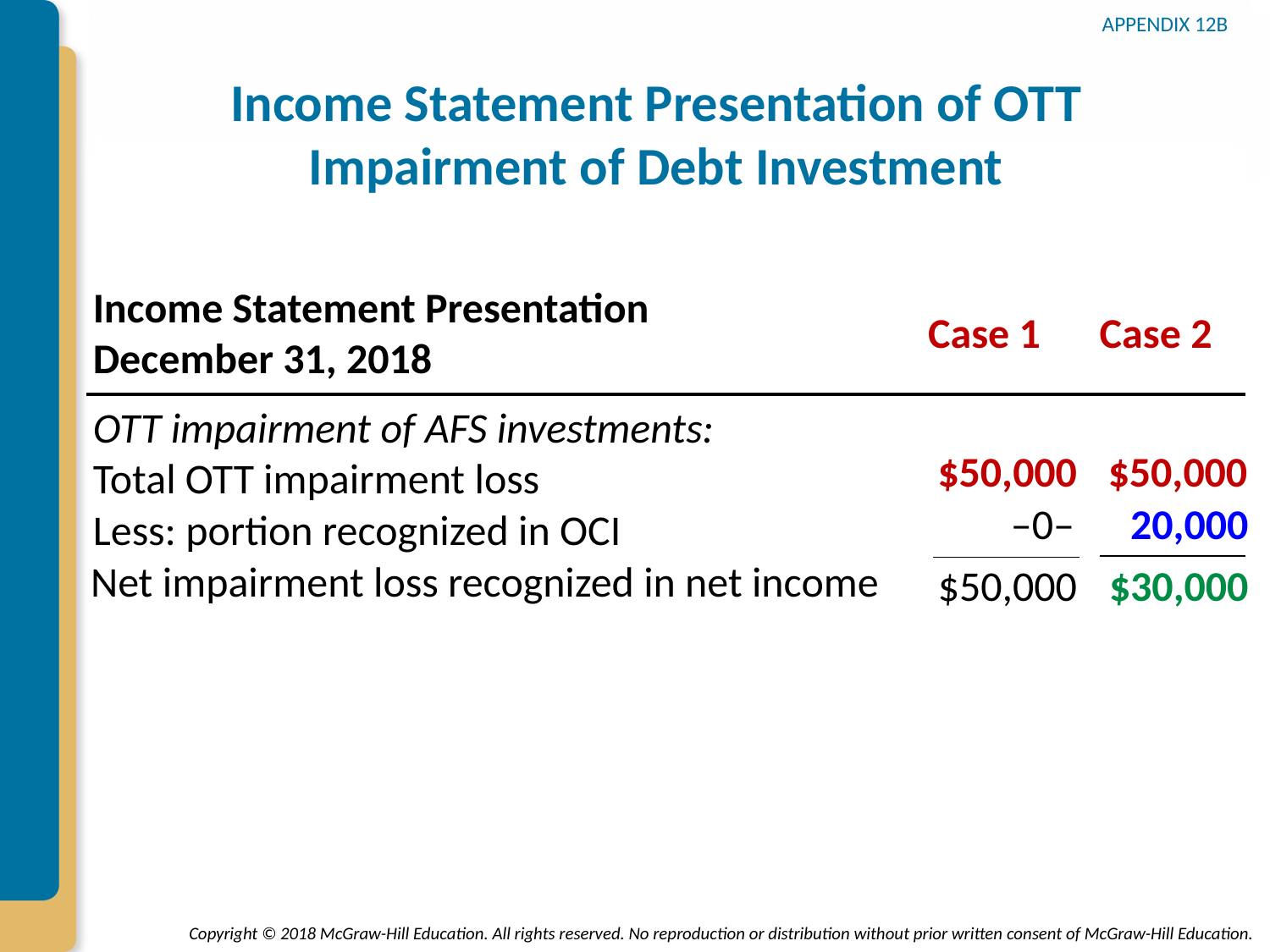

APPENDIX 12B
# Income Statement Presentation of OTT Impairment of Debt Investment
Income Statement Presentation
December 31, 2018
Case 1
Case 2
OTT impairment of AFS investments:
$50,000
$50,000
Total OTT impairment loss
–0–
20,000
Less: portion recognized in OCI
Net impairment loss recognized in net income
$50,000
$30,000